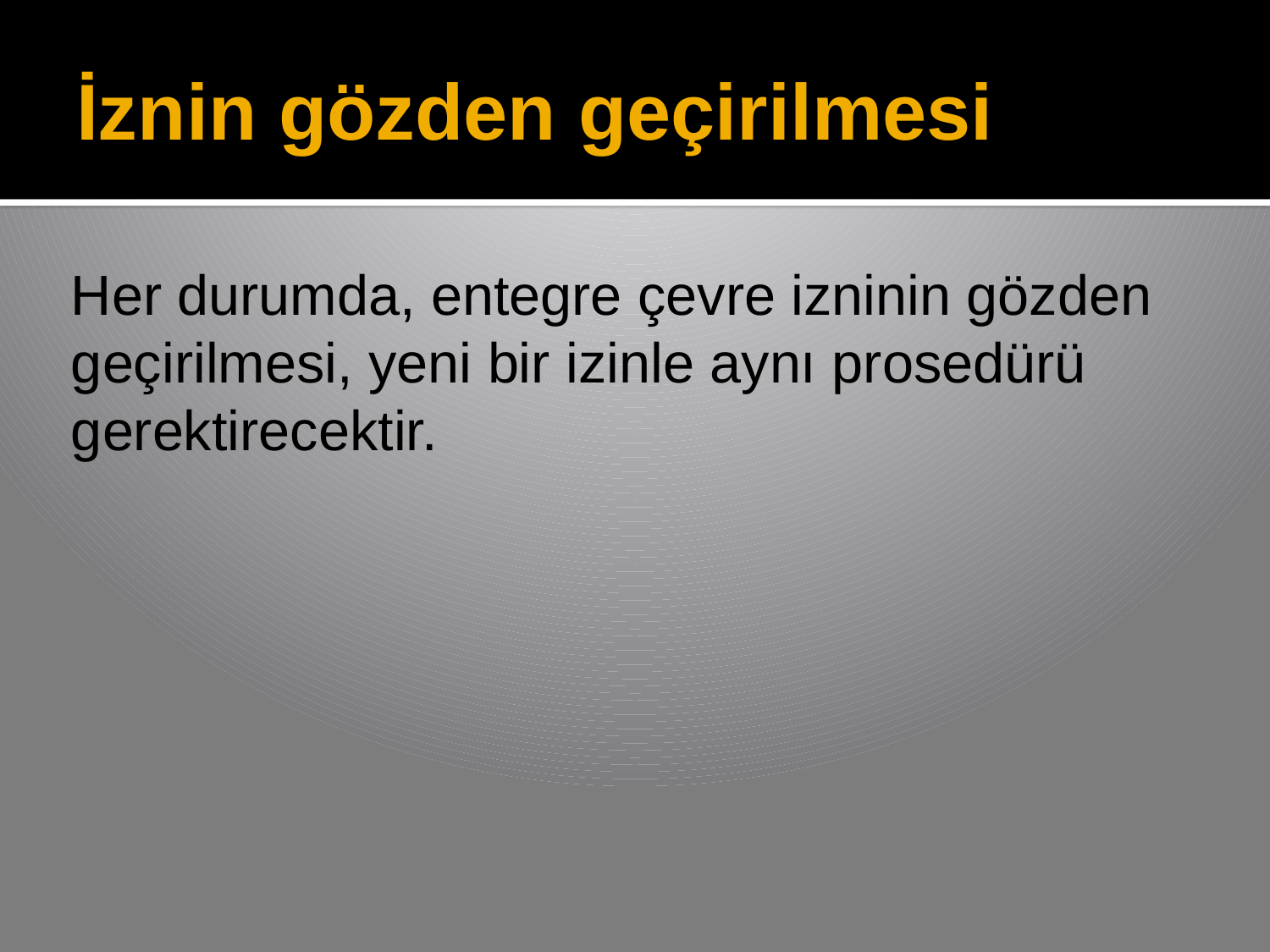

# İznin gözden geçirilmesi
Her durumda, entegre çevre izninin gözden geçirilmesi, yeni bir izinle aynı prosedürü gerektirecektir.